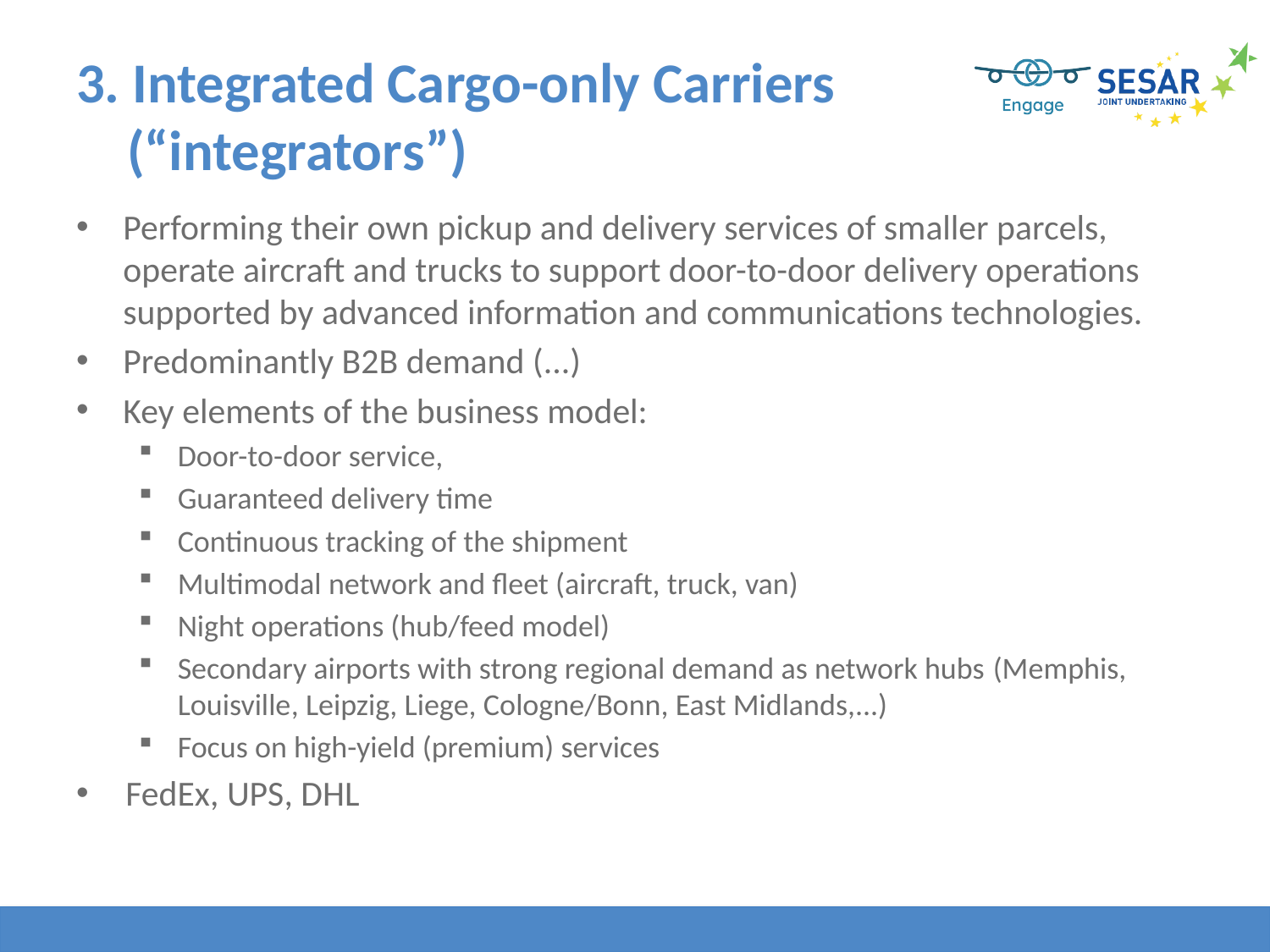

# 3. Integrated Cargo-only Carriers (“integrators”)
Performing their own pickup and delivery services of smaller parcels, operate aircraft and trucks to support door-to-door delivery operations supported by advanced information and communications technologies.
Predominantly B2B demand (...)
Key elements of the business model:
Door-to-door service,
Guaranteed delivery time
Continuous tracking of the shipment
Multimodal network and fleet (aircraft, truck, van)
Night operations (hub/feed model)
Secondary airports with strong regional demand as network hubs (Memphis, Louisville, Leipzig, Liege, Cologne/Bonn, East Midlands,...)
Focus on high-yield (premium) services
FedEx, UPS, DHL